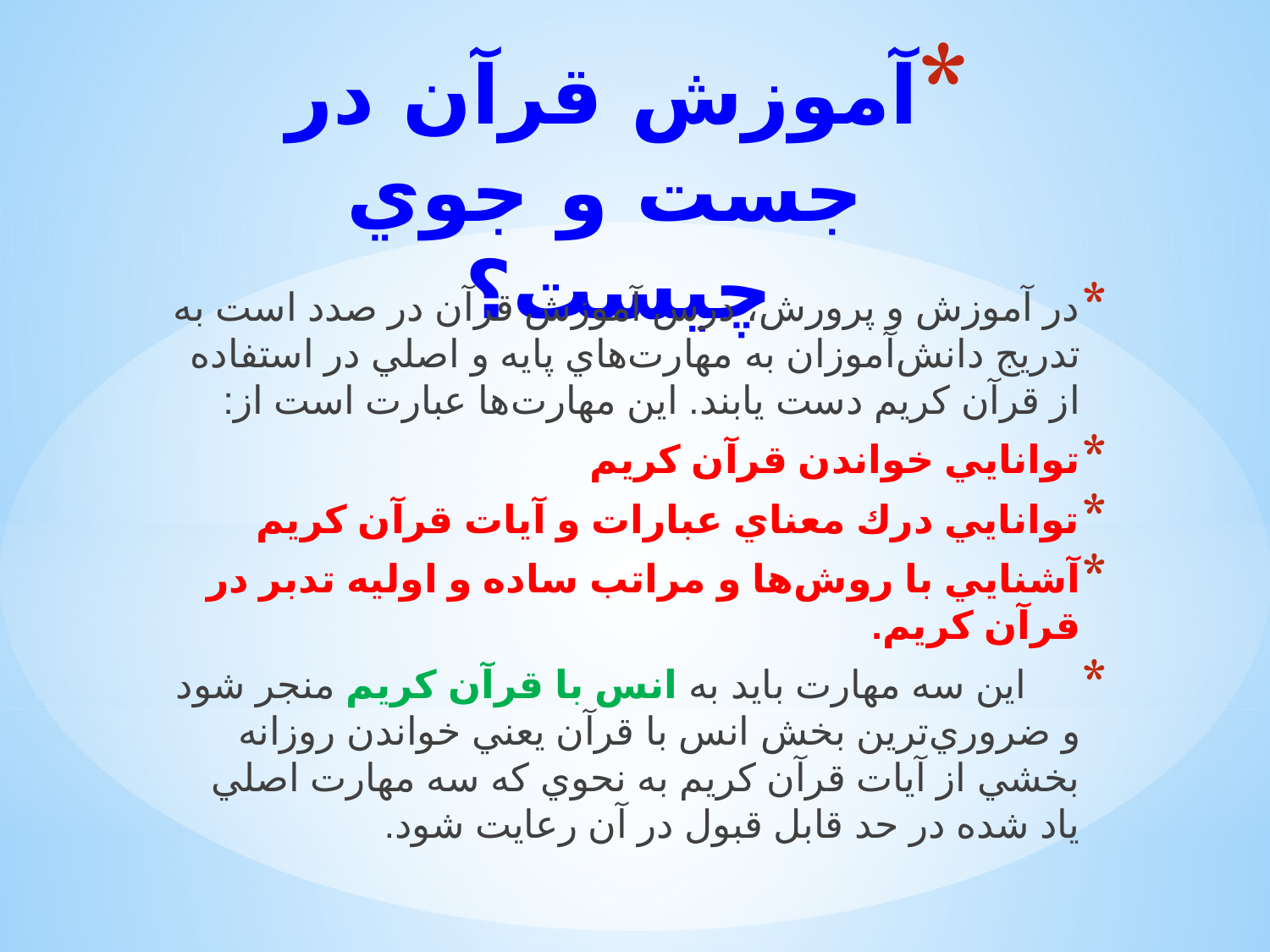

# آموزش قرآن در جست و جوي چيست؟
در آموزش و پرورش، درس آموزش قرآن در صدد است به تدريج دانش‌آموزان به مهارت‌هاي پايه و اصلي در استفاده از قرآن كريم دست يابند. اين مهارت‌ها عبارت است از:
توانايي خواندن قرآن كريم
توانايي درك معناي عبارات و آيات قرآن كريم
آشنايي با روش‌ها و مراتب ساده و اوليه تدبر در قرآن كريم.
     اين سه مهارت بايد به انس با قرآن كريم منجر شود و ضروري‌ترين بخش انس با قرآن يعني خواندن روزانه بخشي از آيات قرآن كريم به نحوي كه سه مهارت اصلي ياد شده در حد قابل قبول در آن رعايت شود.